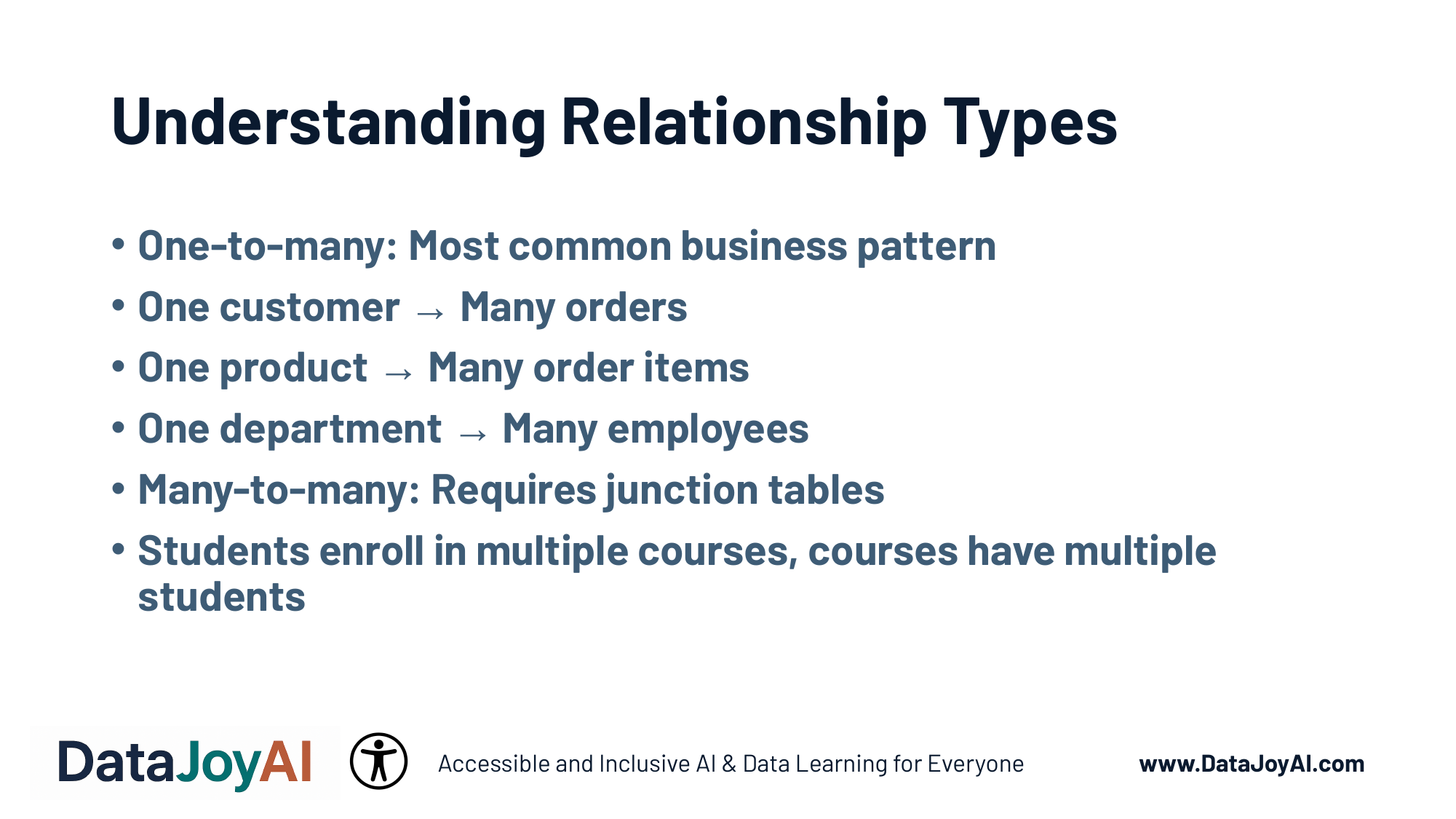

# Understanding Relationship Types
One-to-many: Most common business pattern
One customer → Many orders
One product → Many order items
One department → Many employees
Many-to-many: Requires junction tables
Students enroll in multiple courses, courses have multiple students